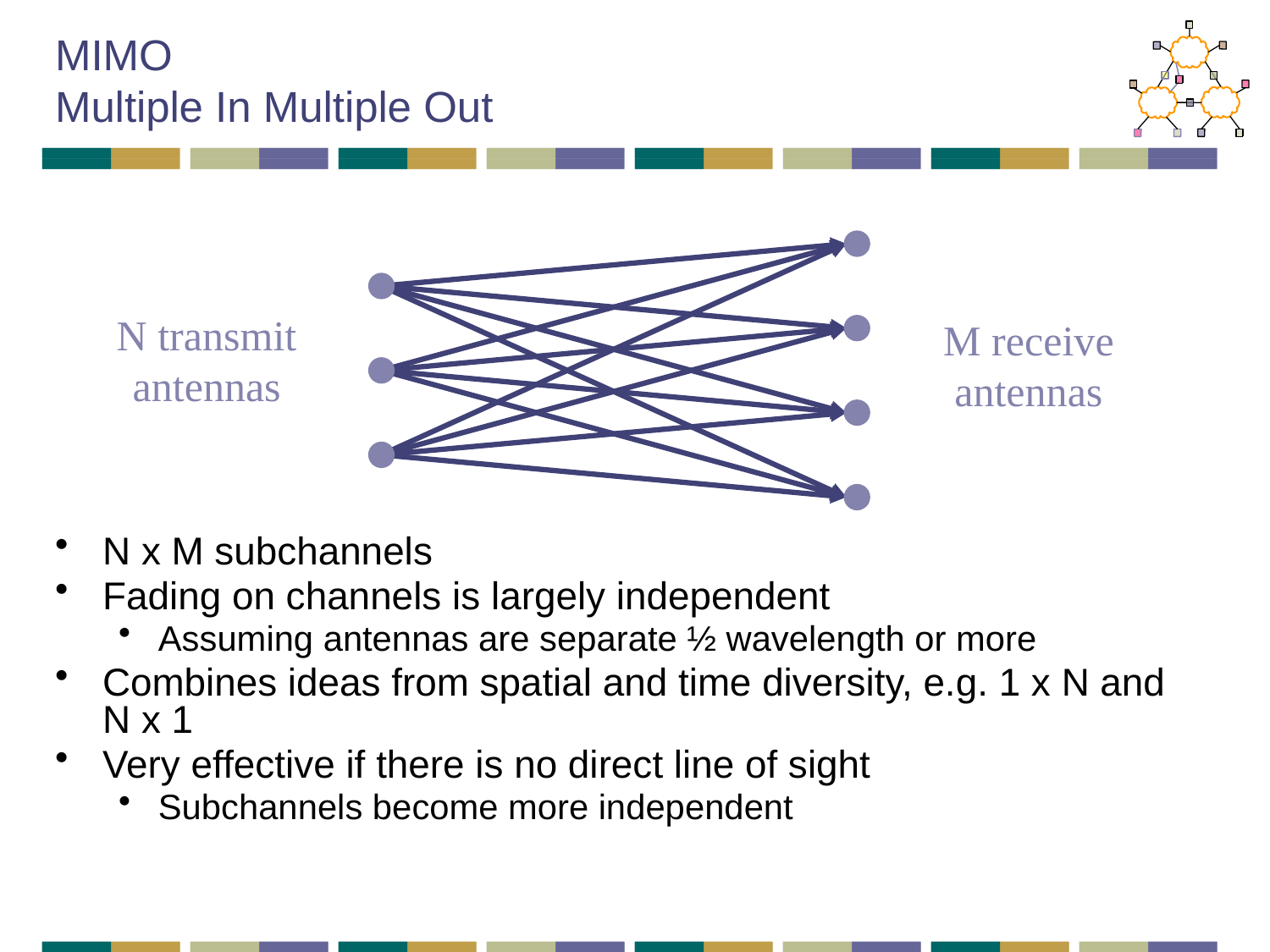

# MIMO Multiple In Multiple Out

N transmit
antennas
M receive
antennas

N x M subchannels
Fading on channels is largely independent
Assuming antennas are separate ½ wavelength or more
Combines ideas from spatial and time diversity, e.g. 1 x N and N x 1
Very effective if there is no direct line of sight
Subchannels become more independent